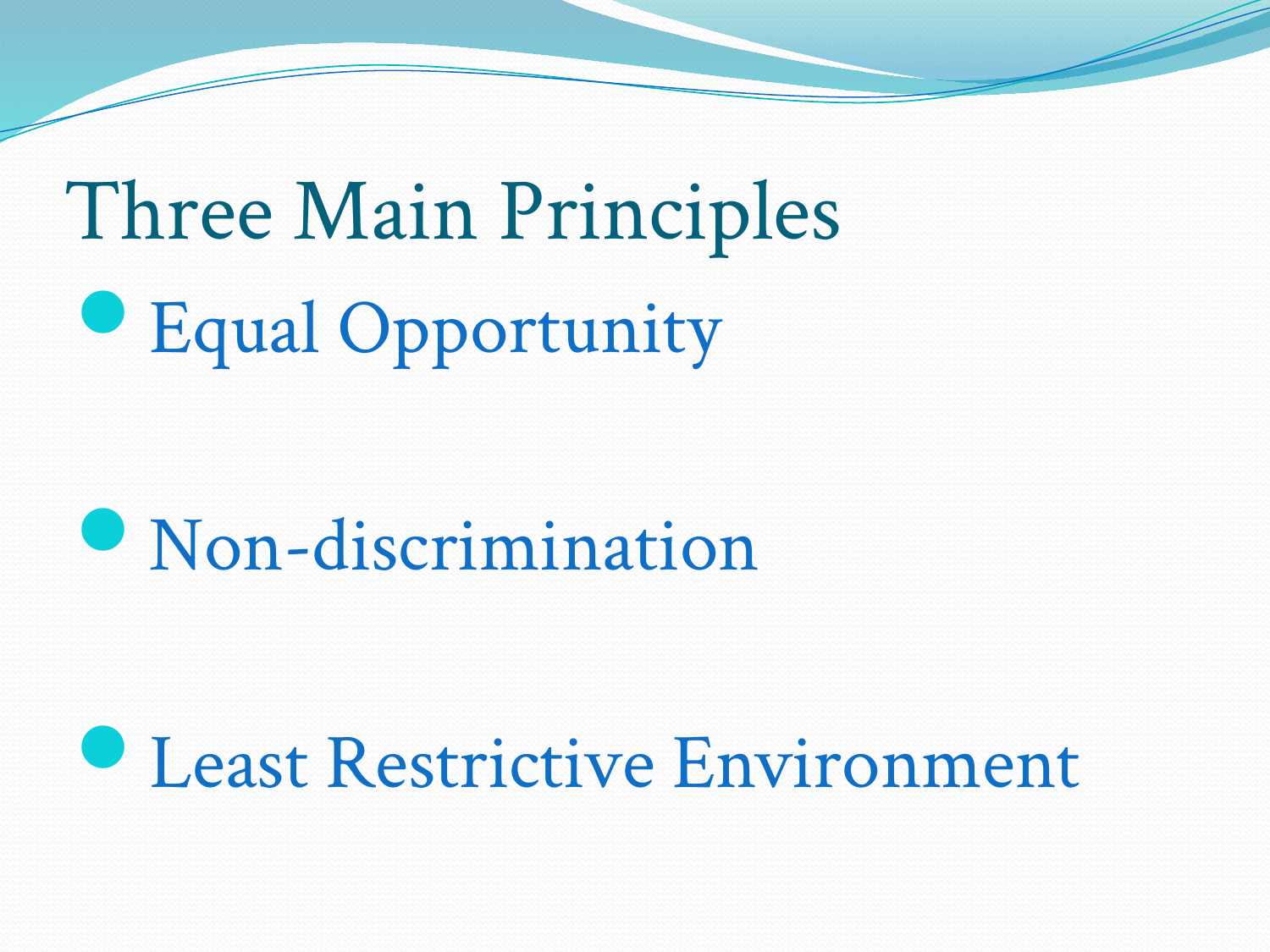

# Three Main Principles
Equal Opportunity

Non-discrimination

Least Restrictive Environment